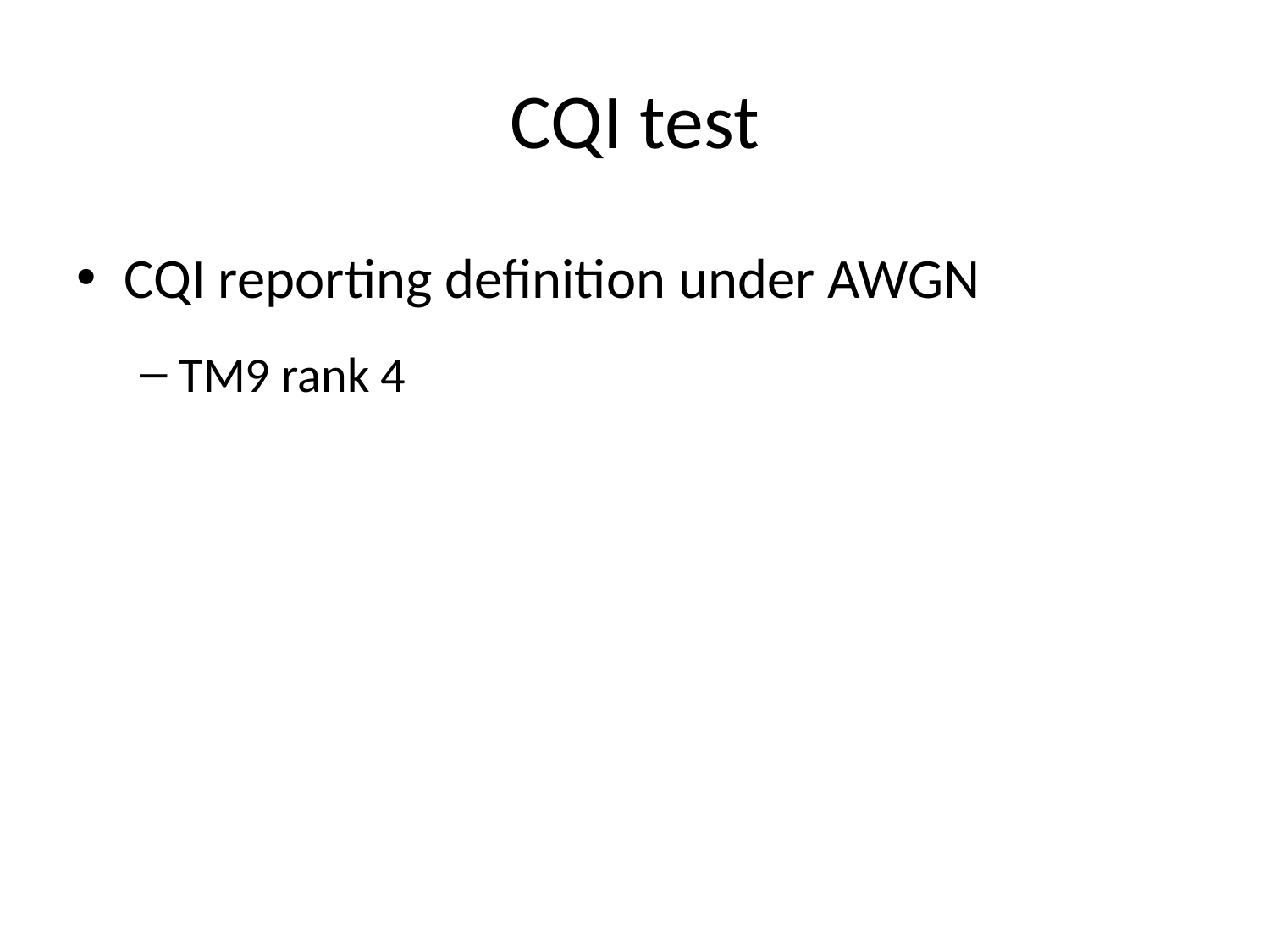

# CQI test
CQI reporting definition under AWGN
TM9 rank 4